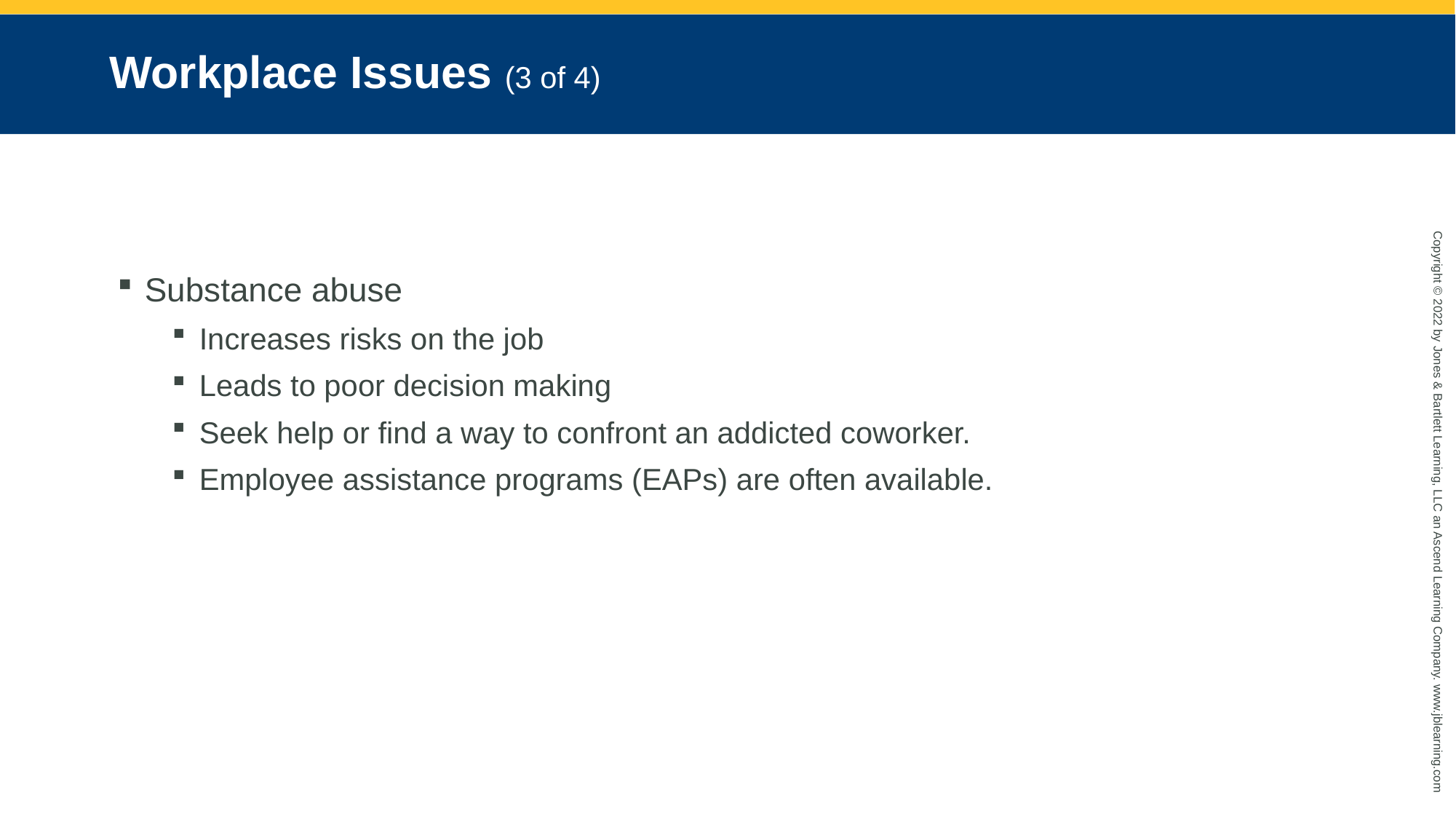

# Workplace Issues (3 of 4)
Substance abuse
Increases risks on the job
Leads to poor decision making
Seek help or find a way to confront an addicted coworker.
Employee assistance programs (EAPs) are often available.